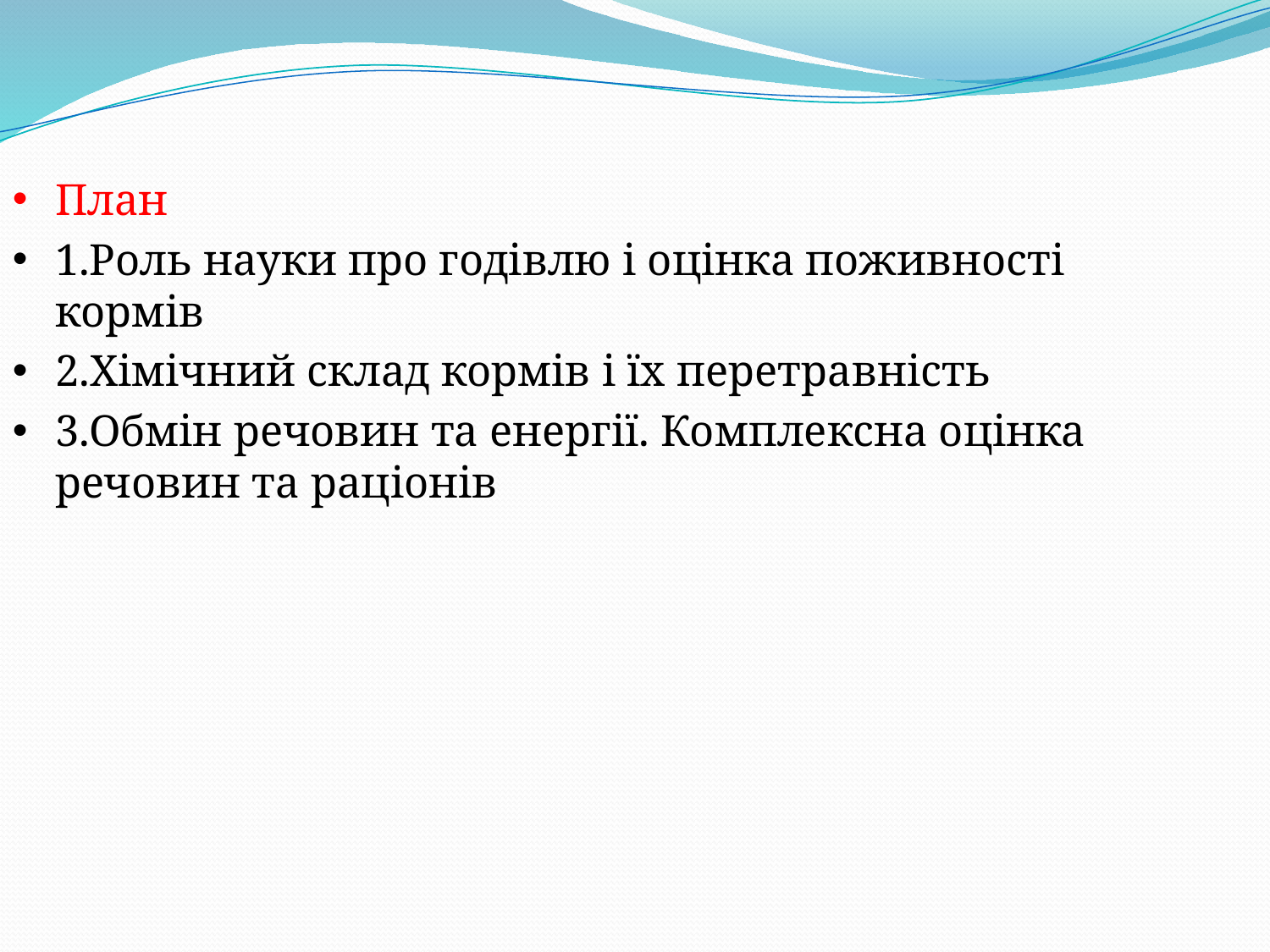

План
1.Роль науки про годівлю і оцінка поживності кормів
2.Хімічний склад кормів і їх перетравність
3.Обмін речовин та енергії. Комплексна оцінка речовин та раціонів